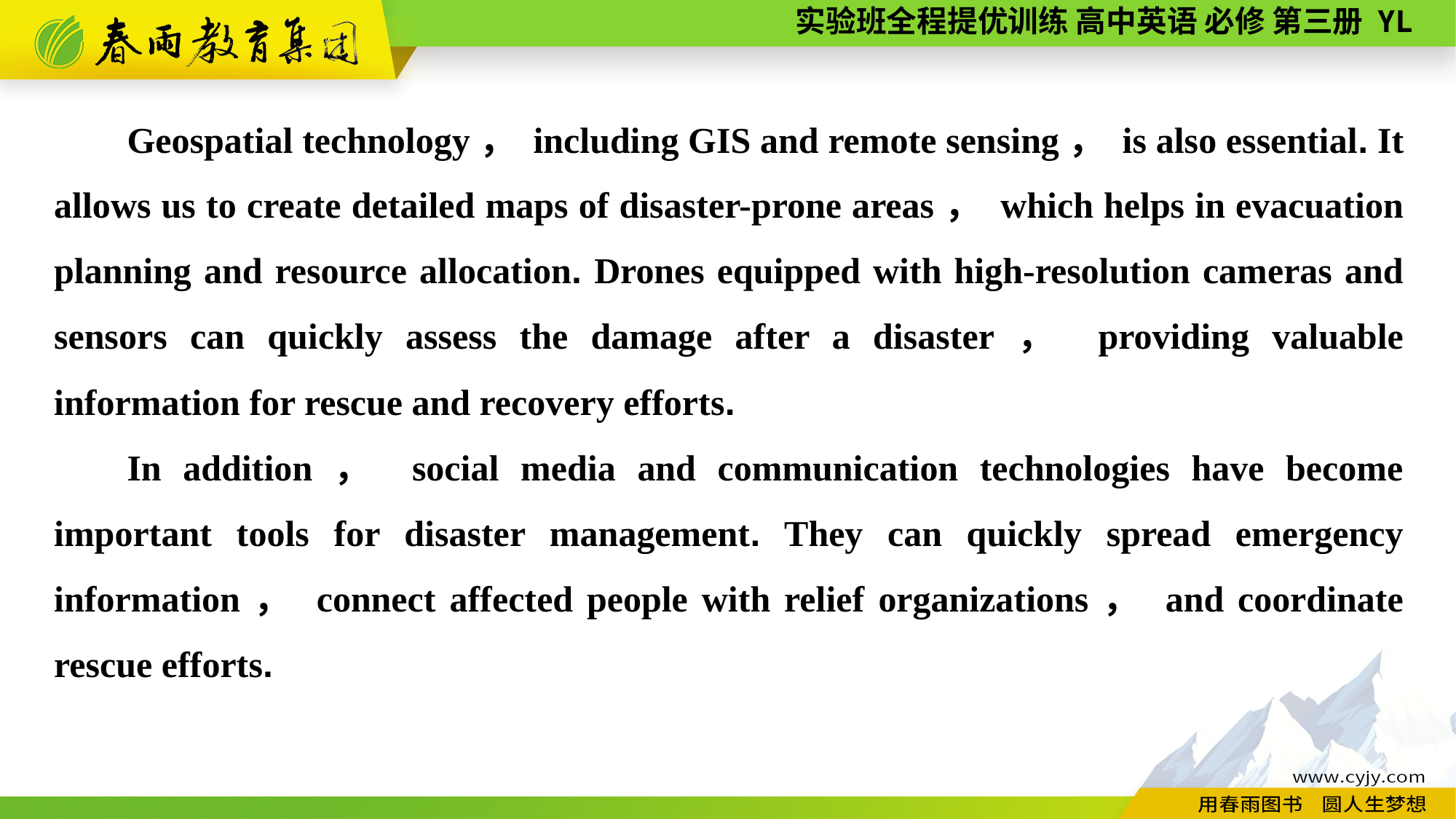

Geospatial technology， including GIS and remote sensing， is also essential. It allows us to create detailed maps of disaster-prone areas， which helps in evacuation planning and resource allocation. Drones equipped with high-resolution cameras and sensors can quickly assess the damage after a disaster， providing valuable information for rescue and recovery efforts.
In addition， social media and communication technologies have become important tools for disaster management. They can quickly spread emergency information， connect affected people with relief organizations， and coordinate rescue efforts.